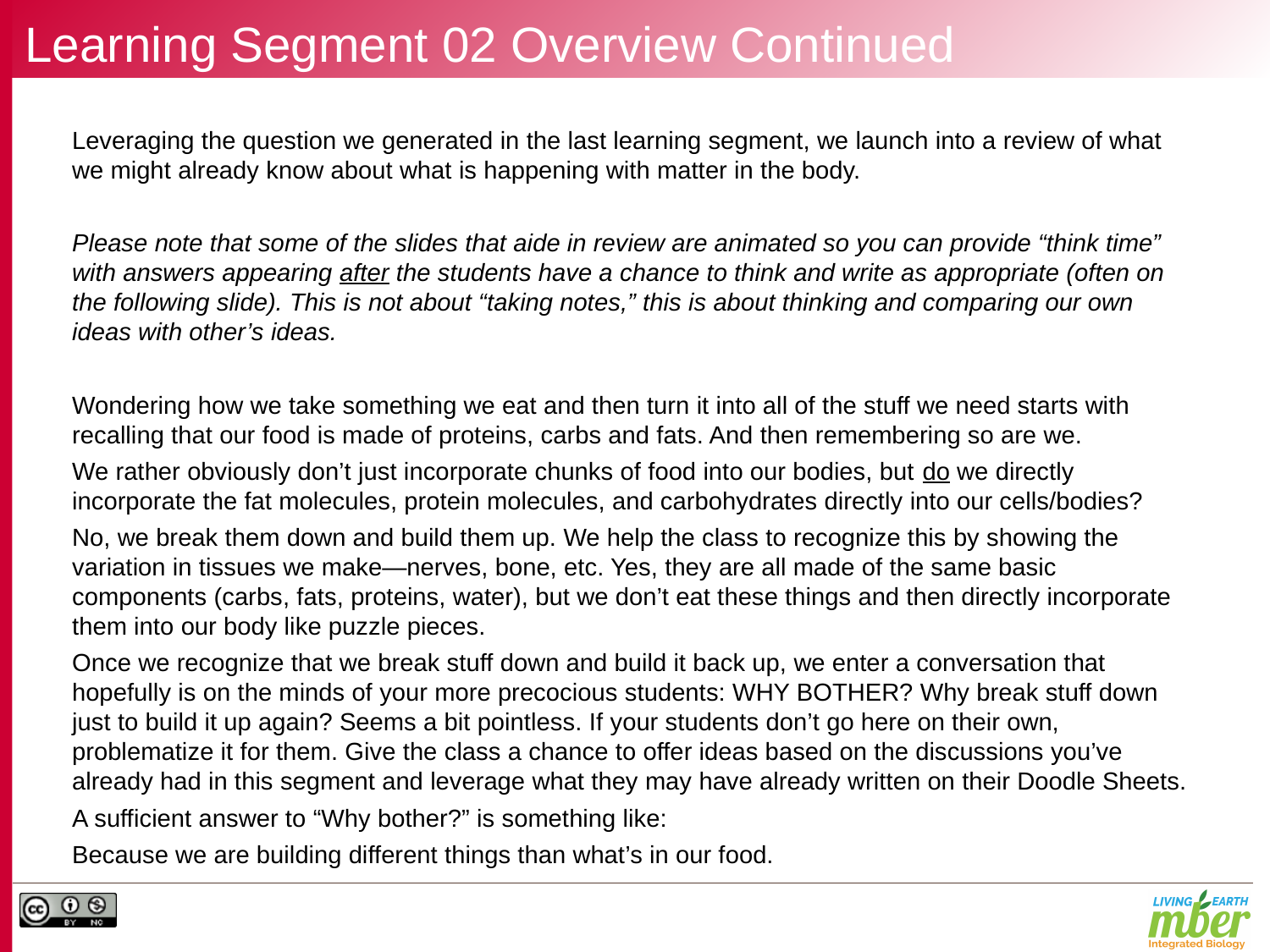

# Learning Segment 02 Overview Continued
Leveraging the question we generated in the last learning segment, we launch into a review of what we might already know about what is happening with matter in the body.

Please note that some of the slides that aide in review are animated so you can provide “think time” with answers appearing after the students have a chance to think and write as appropriate (often on the following slide). This is not about “taking notes,” this is about thinking and comparing our own ideas with other’s ideas.

Wondering how we take something we eat and then turn it into all of the stuff we need starts with recalling that our food is made of proteins, carbs and fats. And then remembering so are we.
We rather obviously don’t just incorporate chunks of food into our bodies, but do we directly incorporate the fat molecules, protein molecules, and carbohydrates directly into our cells/bodies?
No, we break them down and build them up. We help the class to recognize this by showing the variation in tissues we make—nerves, bone, etc. Yes, they are all made of the same basic components (carbs, fats, proteins, water), but we don’t eat these things and then directly incorporate them into our body like puzzle pieces.
Once we recognize that we break stuff down and build it back up, we enter a conversation that hopefully is on the minds of your more precocious students: WHY BOTHER? Why break stuff down just to build it up again? Seems a bit pointless. If your students don’t go here on their own, problematize it for them. Give the class a chance to offer ideas based on the discussions you’ve already had in this segment and leverage what they may have already written on their Doodle Sheets.
A sufficient answer to “Why bother?” is something like:
Because we are building different things than what’s in our food.